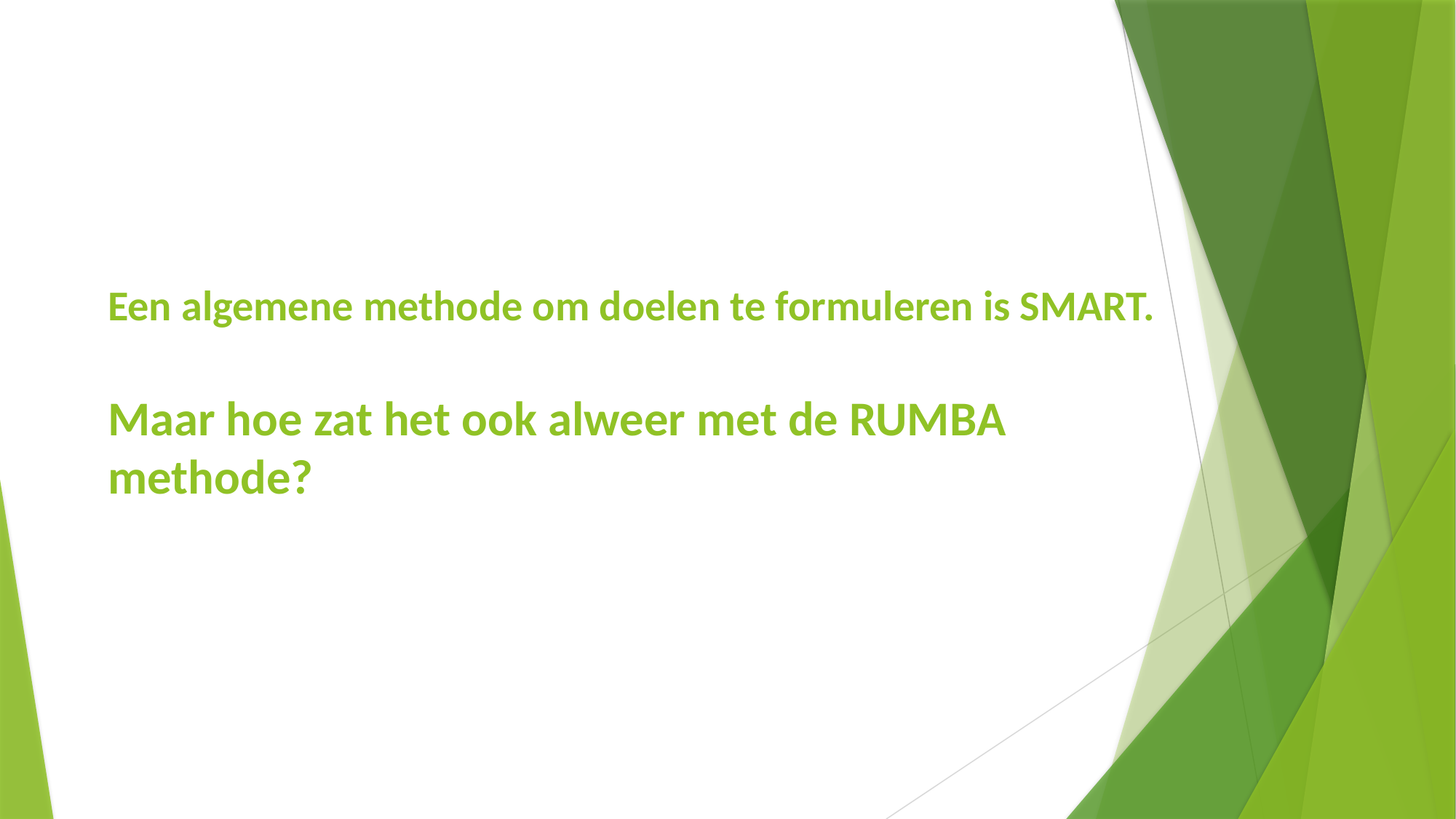

#
Een algemene methode om doelen te formuleren is SMART.

Maar hoe zat het ook alweer met de RUMBA methode?